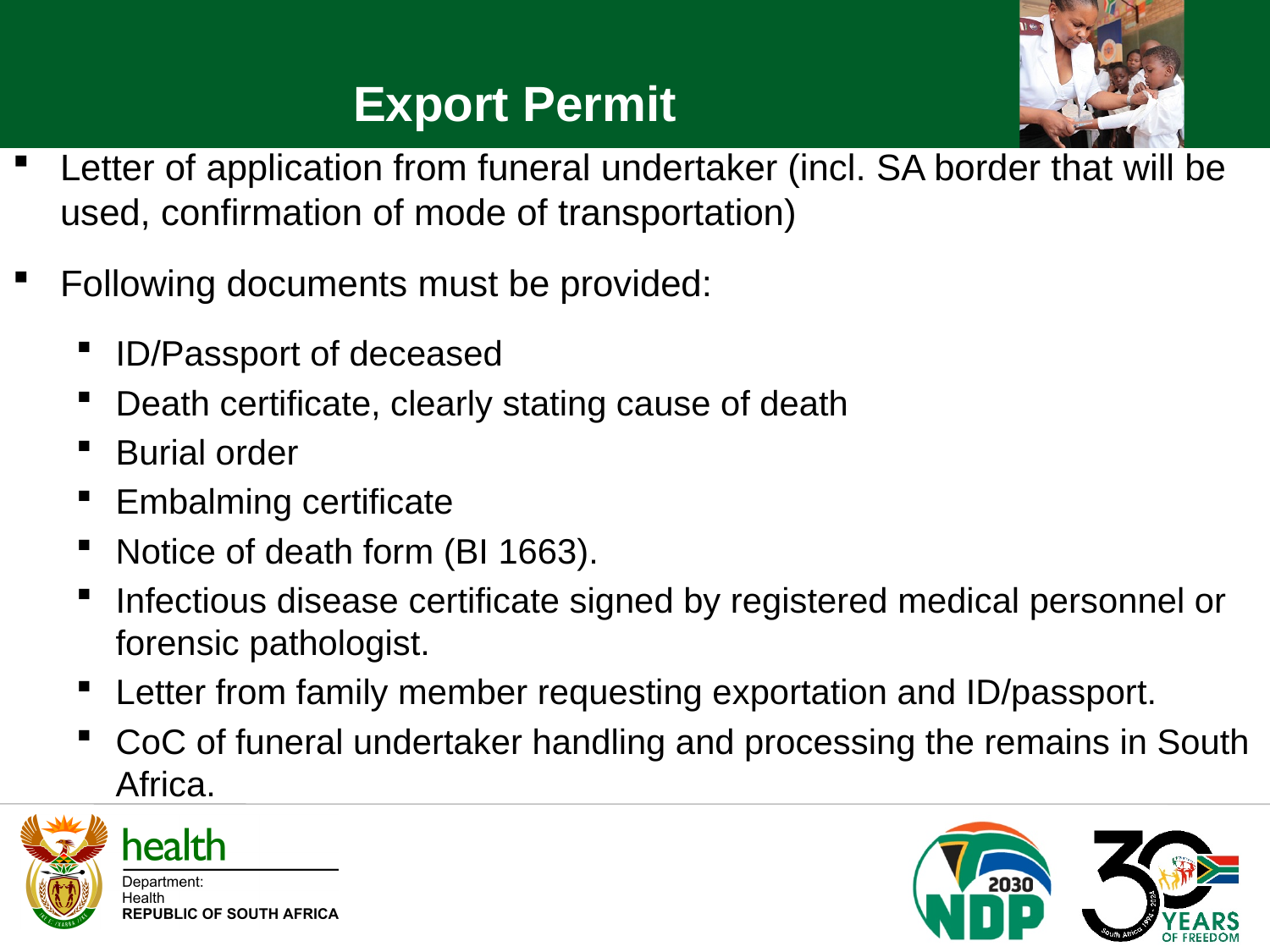

Export Permit
Letter of application from funeral undertaker (incl. SA border that will be used, confirmation of mode of transportation)

Following documents must be provided:

ID/Passport of deceased
Death certificate, clearly stating cause of death
Burial order
Embalming certificate
Notice of death form (BI 1663).
Infectious disease certificate signed by registered medical personnel or forensic pathologist.
Letter from family member requesting exportation and ID/passport.
CoC of funeral undertaker handling and processing the remains in South Africa.